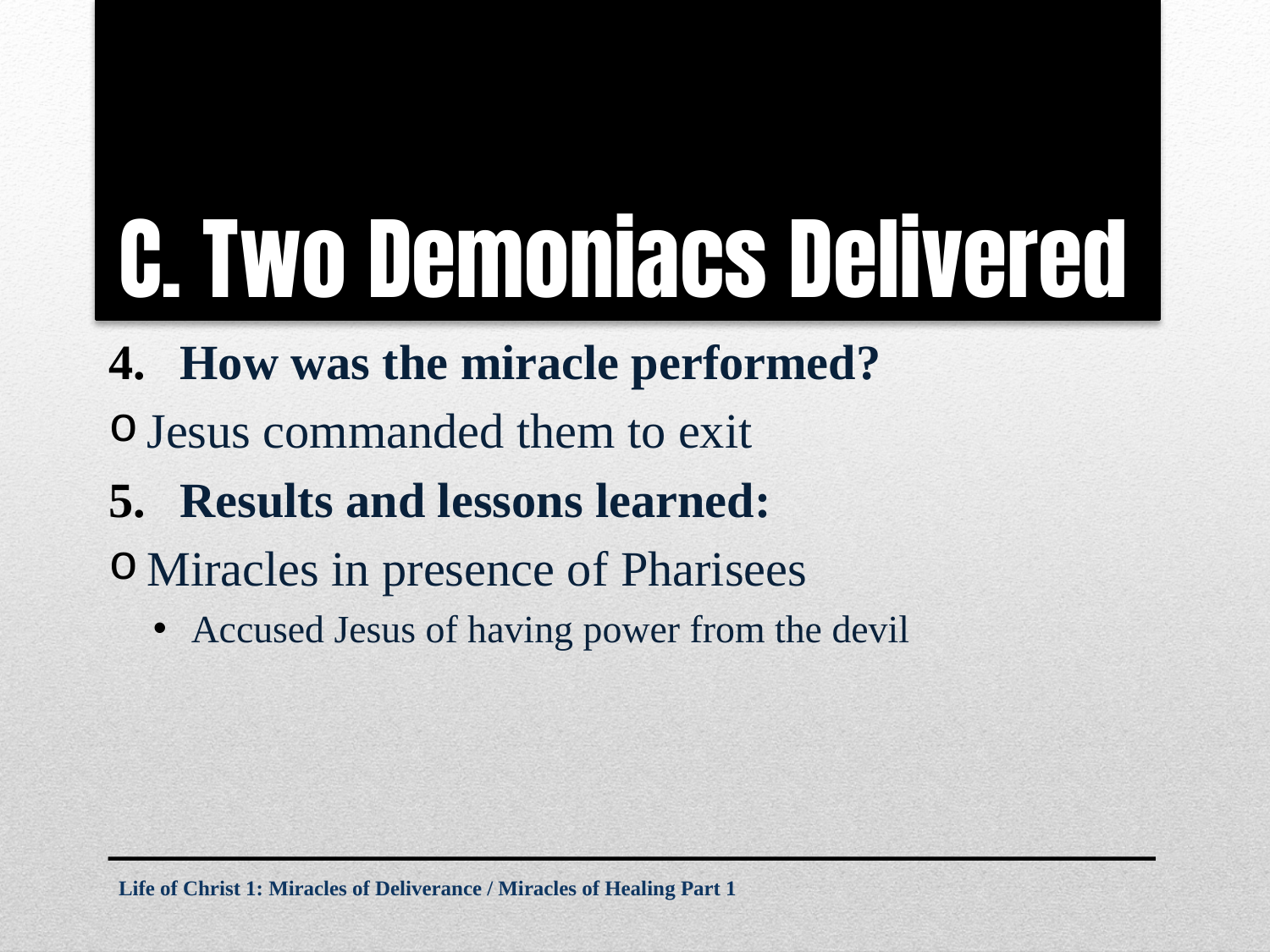

# C. Two Demoniacs Delivered
How was the miracle performed?
Jesus commanded them to exit
Results and lessons learned:
Miracles in presence of Pharisees
Accused Jesus of having power from the devil

Life of Christ 1: Miracles of Deliverance / Miracles of Healing Part 1